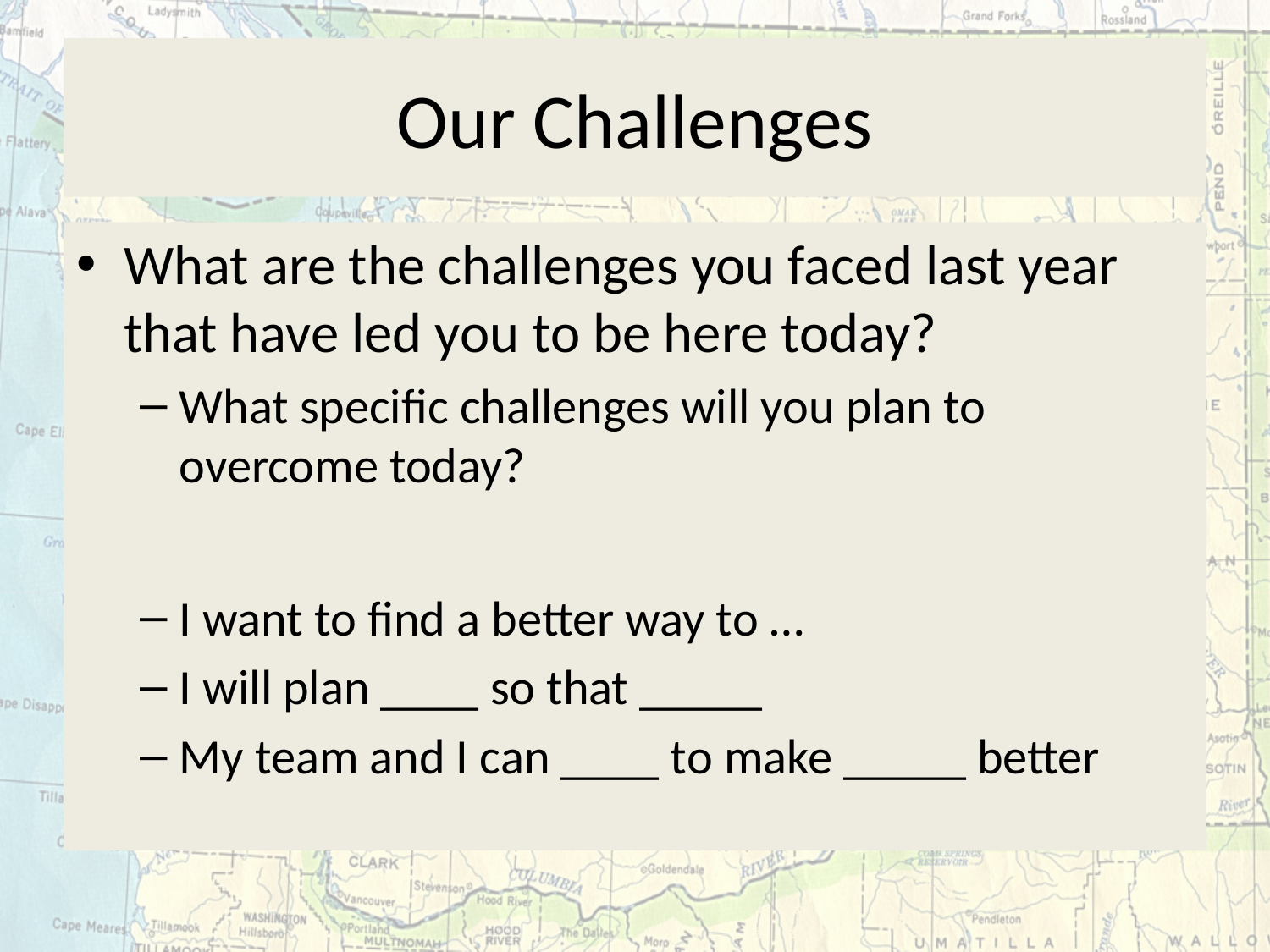

# Our Challenges
What are the challenges you faced last year that have led you to be here today?
What specific challenges will you plan to overcome today?

I want to find a better way to …
I will plan ____ so that _____
My team and I can ____ to make _____ better